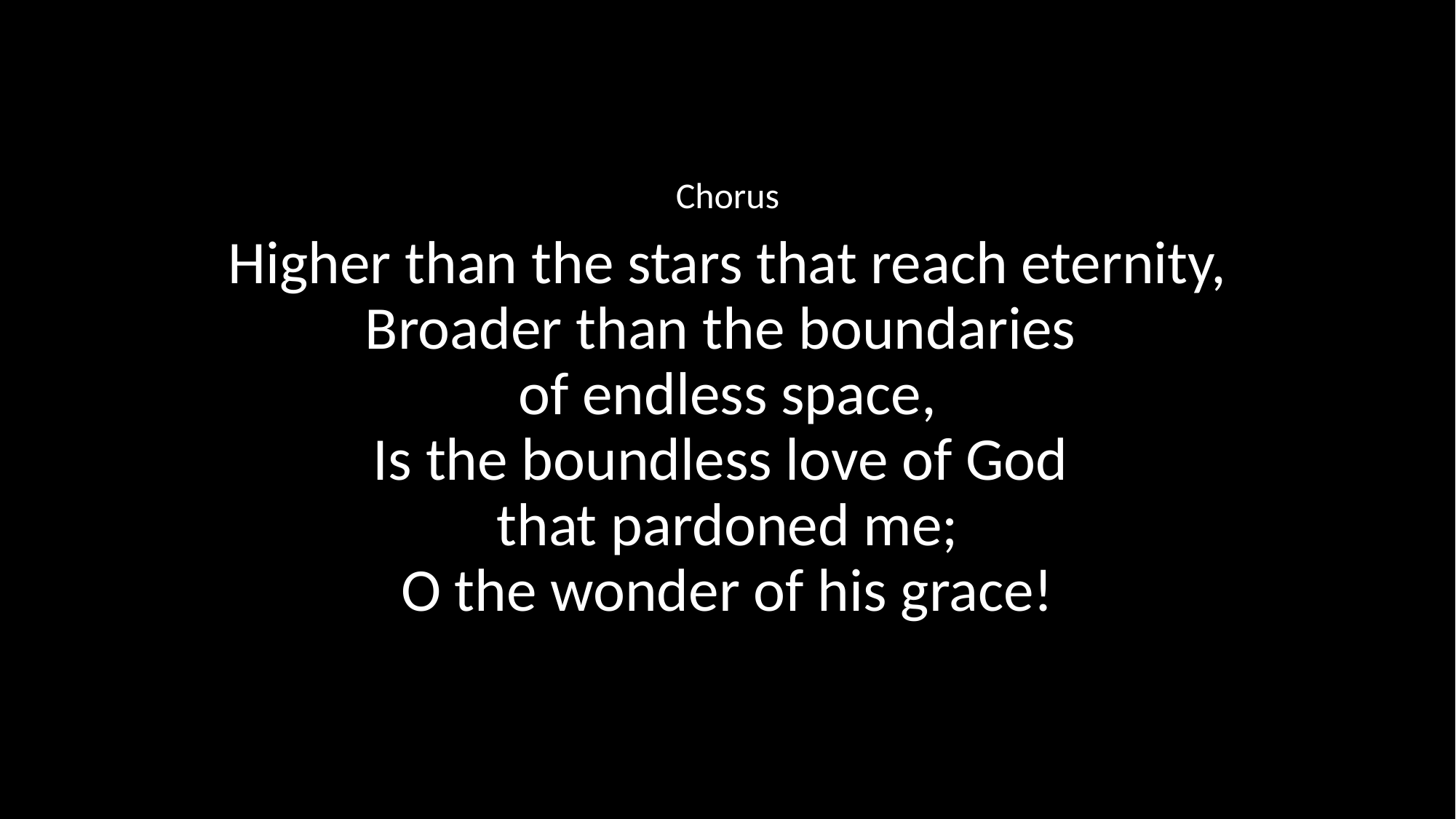

Chorus
Higher than the stars that reach eternity,
Broader than the boundaries
of endless space,
Is the boundless love of God
that pardoned me;
O the wonder of his grace!